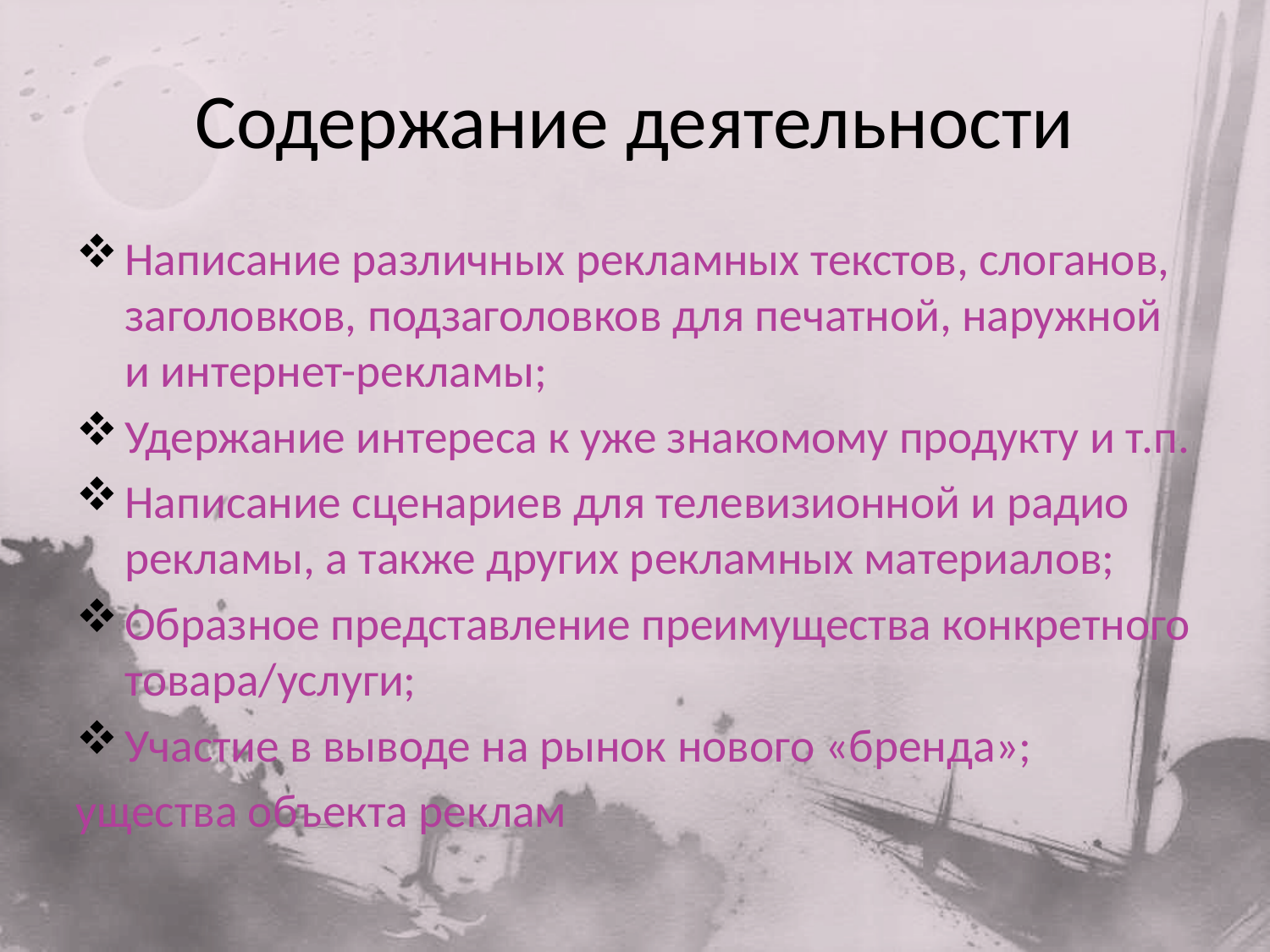

# Содержание деятельности
Написание различных рекламных текстов, слоганов, заголовков, подзаголовков для печатной, наружной и интернет-рекламы;
Удержание интереса к уже знакомому продукту и т.п.
Написание сценариев для телевизионной и радио рекламы, а также других рекламных материалов;
Образное представление преимущества конкретного товара/услуги;
Участие в выводе на рынок нового «бренда»;
ущества объекта реклам